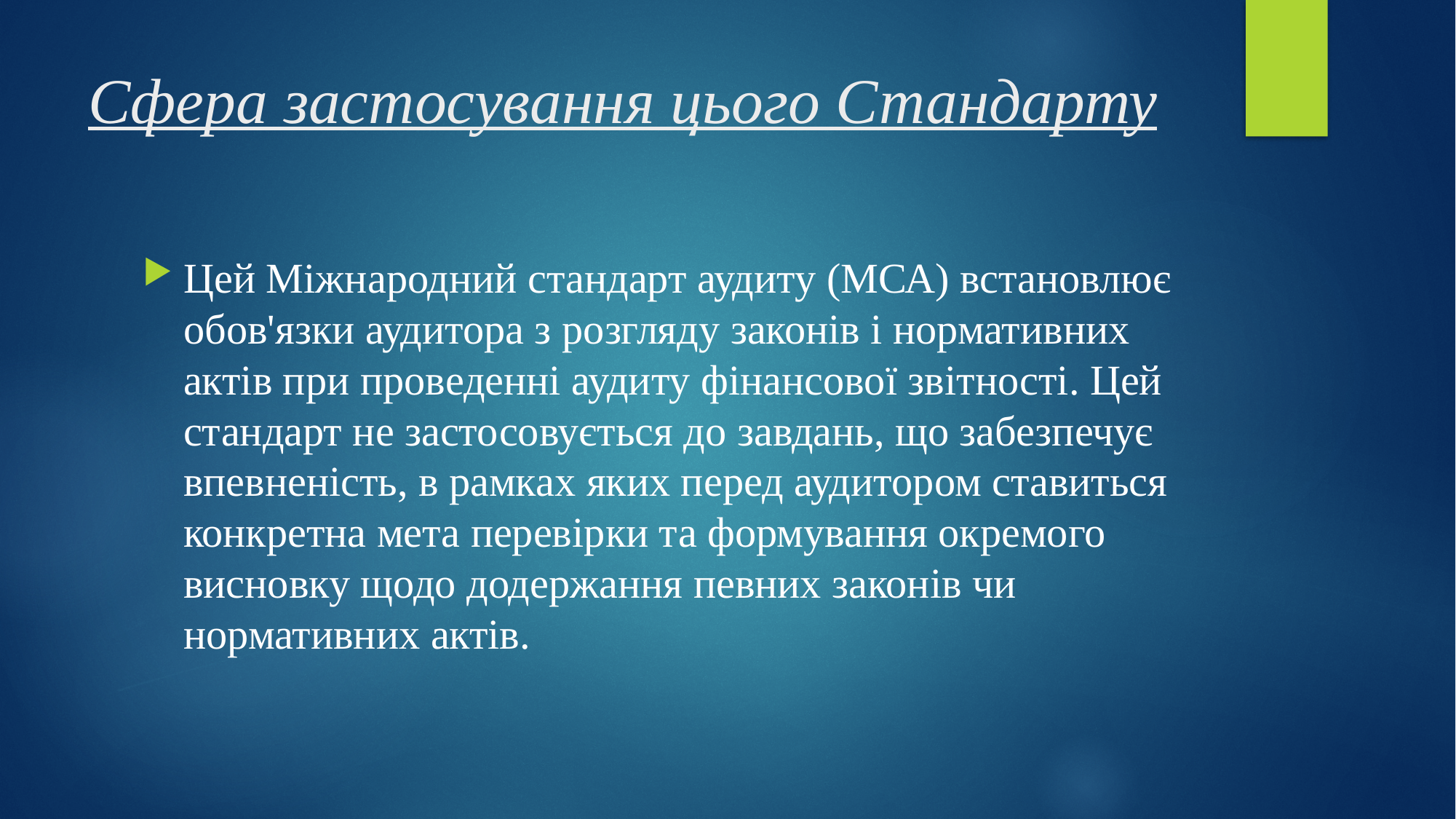

# Сфера застосування цього Стандарту
Цей Міжнародний стандарт аудиту (МСА) встановлює обов'язки аудитора з розгляду законів і нормативних актів при проведенні аудиту фінансової звітності. Цей стандарт не застосовується до завдань, що забезпечує впевненість, в рамках яких перед аудитором ставиться конкретна мета перевірки та формування окремого висновку щодо додержання певних законів чи нормативних актів.